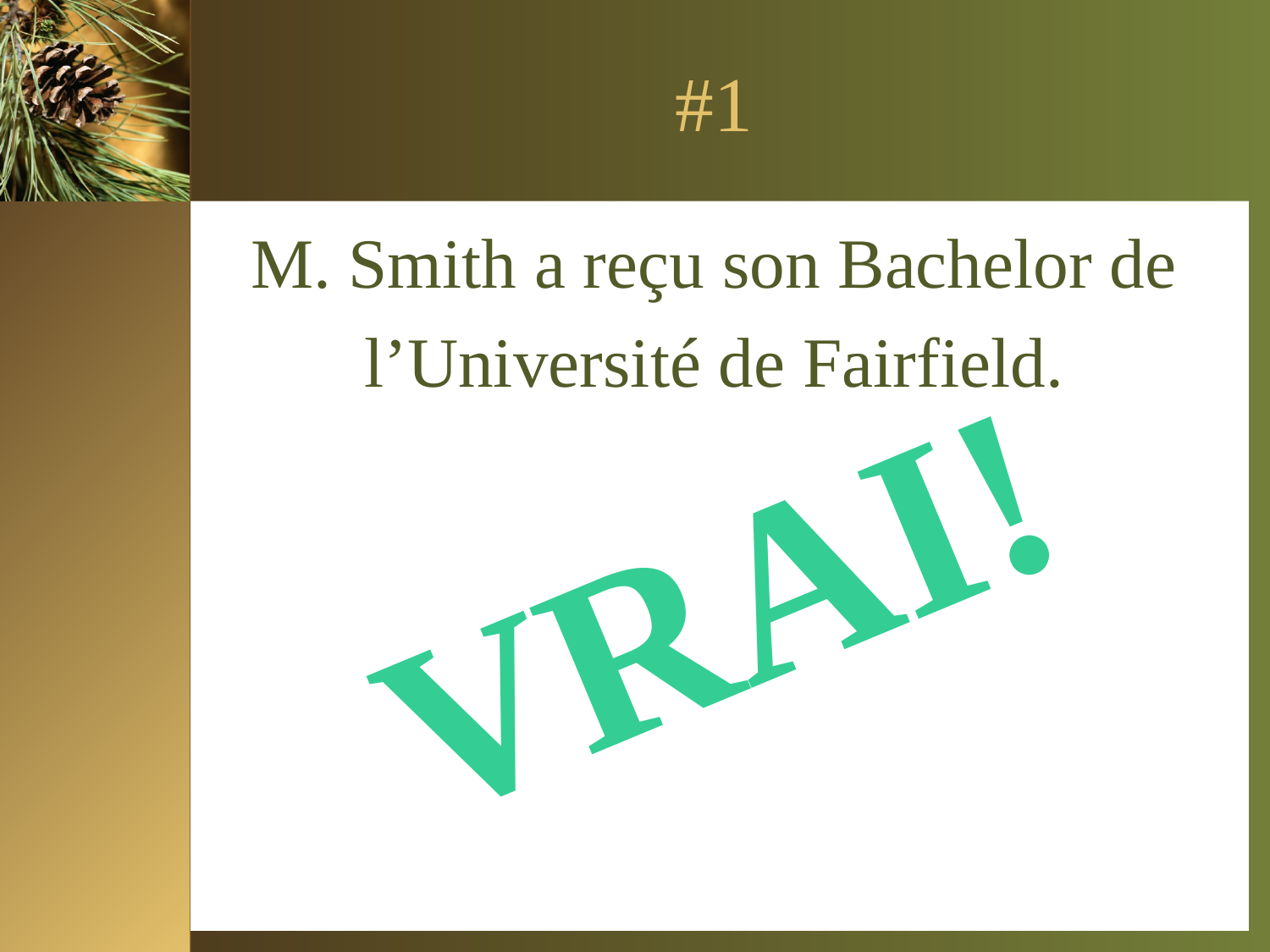

# #1
M. Smith a reçu son Bachelor de
l’Université de Fairfield.
VRAI!